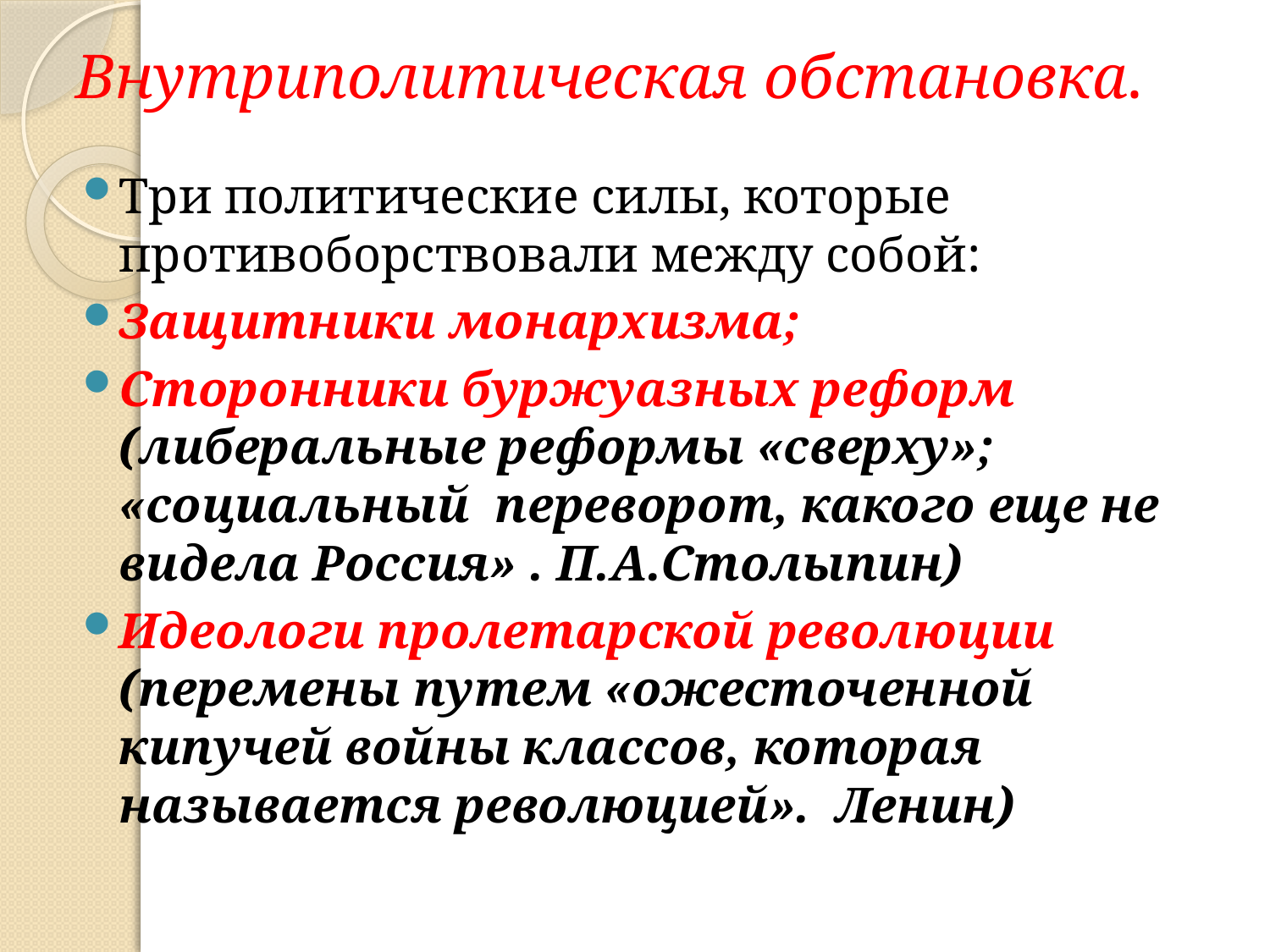

# Внутриполитическая обстановка.

Три политические силы, которые противоборствовали между собой:
Защитники монархизма;
Сторонники буржуазных реформ (либеральные реформы «сверху»; «социальный  переворот, какого еще не видела Россия» . П.А.Столыпин)
Идеологи пролетарской революции (перемены путем «ожесточенной кипучей войны классов, которая называется революцией».  Ленин)